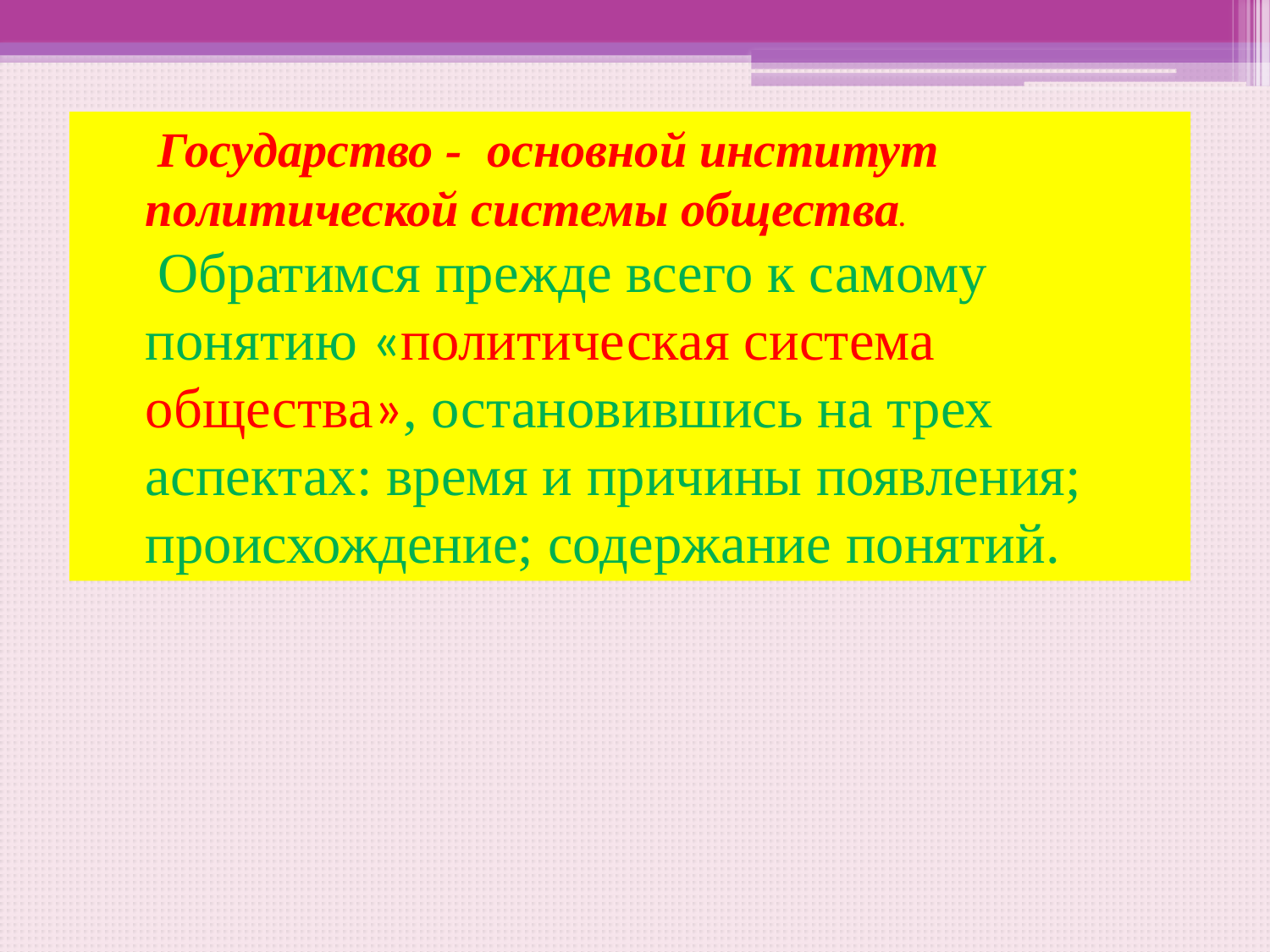

Государство -  основной институт политической системы общества.
  Обратимся прежде всего к самому понятию «политическая система общества», остановившись на трех аспектах: время и причины появления; происхождение; содержание понятий.